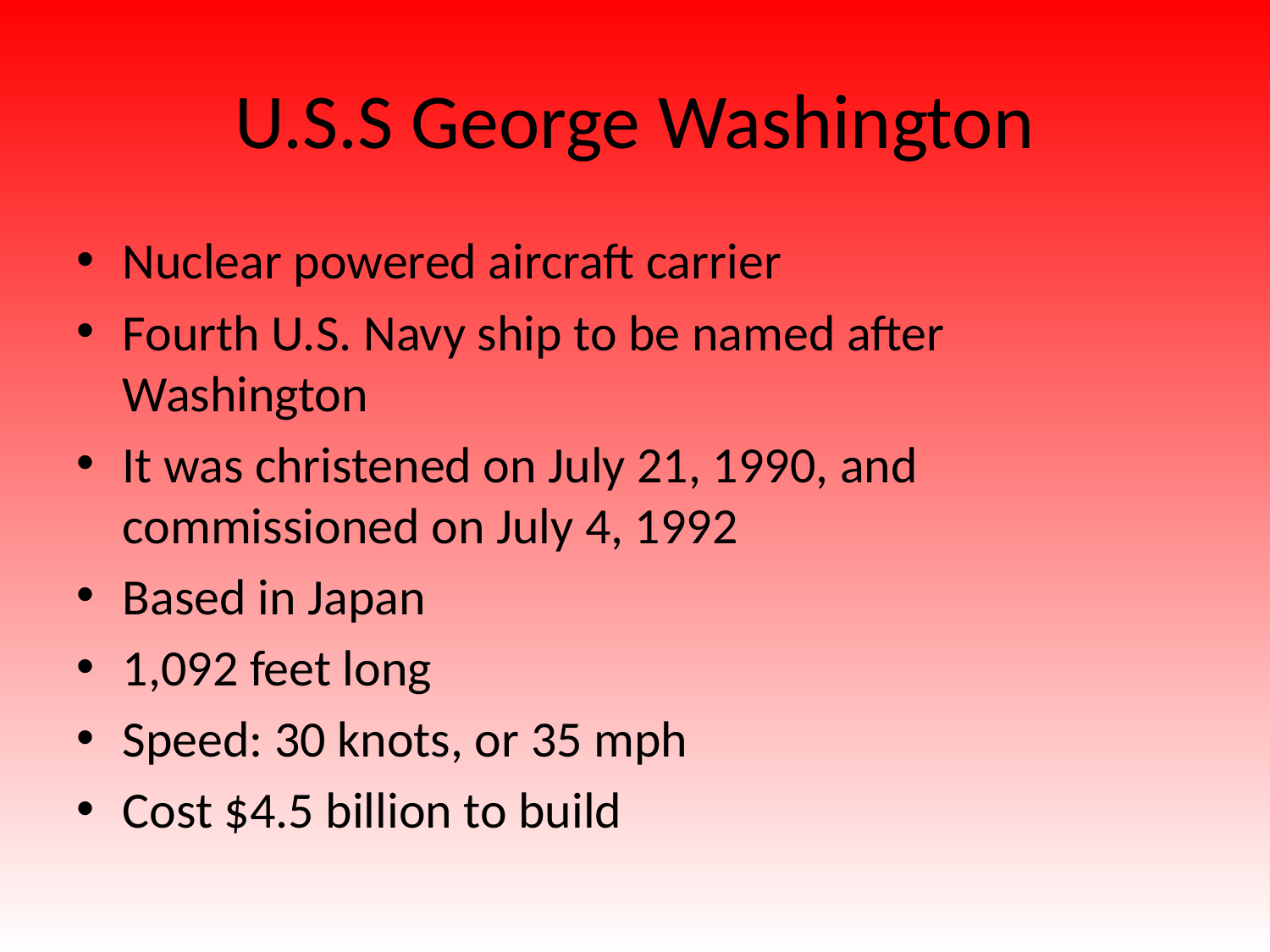

# U.S.S George Washington
Nuclear powered aircraft carrier
Fourth U.S. Navy ship to be named after Washington
It was christened on July 21, 1990, and commissioned on July 4, 1992
Based in Japan
1,092 feet long
Speed: 30 knots, or 35 mph
Cost $4.5 billion to build